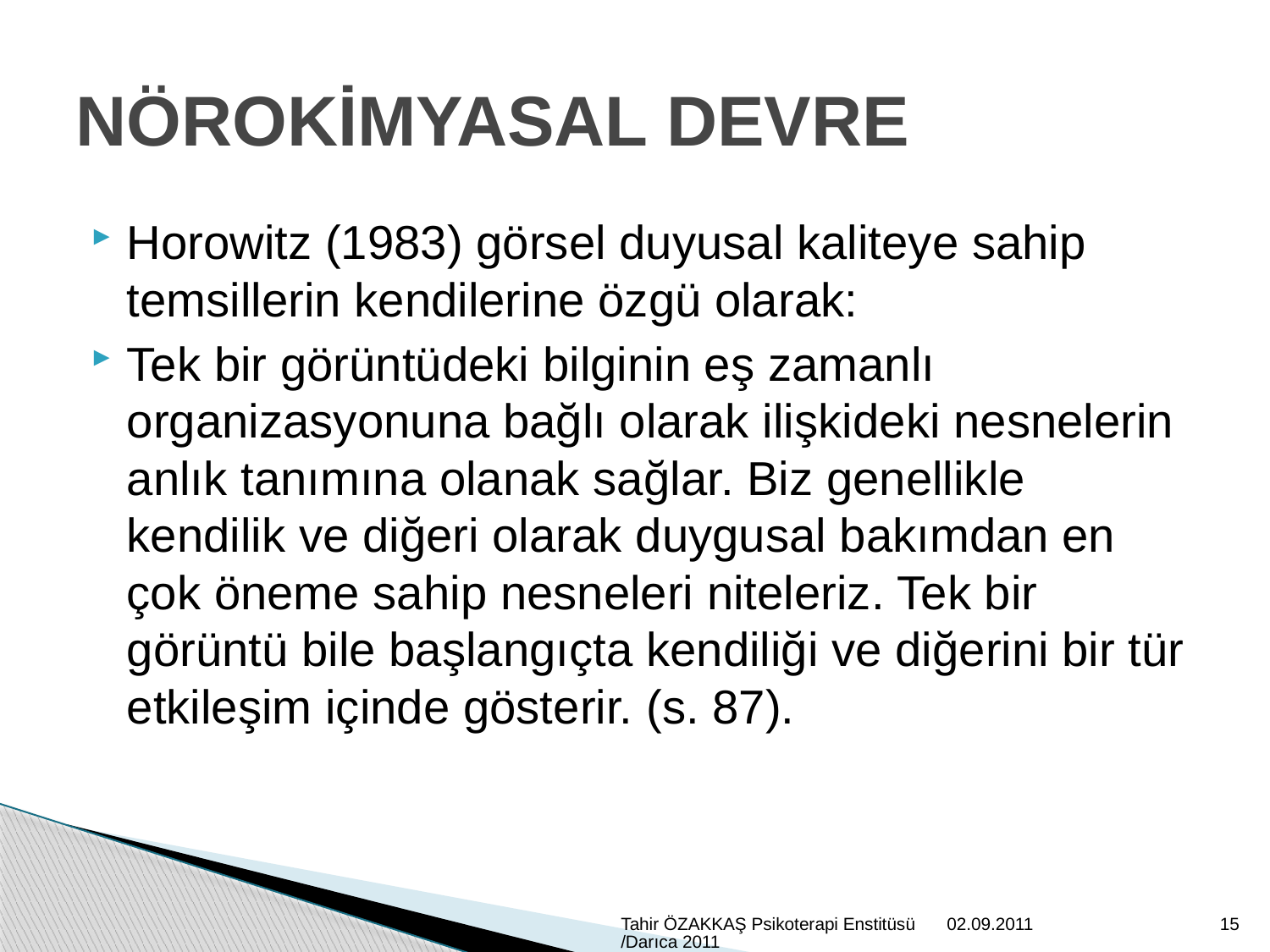

# NÖROKİMYASAL DEVRE
Horowitz (1983) görsel duyusal kaliteye sahip temsillerin kendilerine özgü olarak:
Tek bir görüntüdeki bilginin eş zamanlı organizasyonuna bağlı olarak ilişkideki nesnelerin anlık tanımına olanak sağlar. Biz genellikle kendilik ve diğeri olarak duygusal bakımdan en çok öneme sahip nesneleri niteleriz. Tek bir görüntü bile başlangıçta kendiliği ve diğerini bir tür etkileşim içinde gösterir. (s. 87).

Tahir ÖZAKKAŞ Psikoterapi Enstitüsü /Darıca 2011
02.09.2011
15